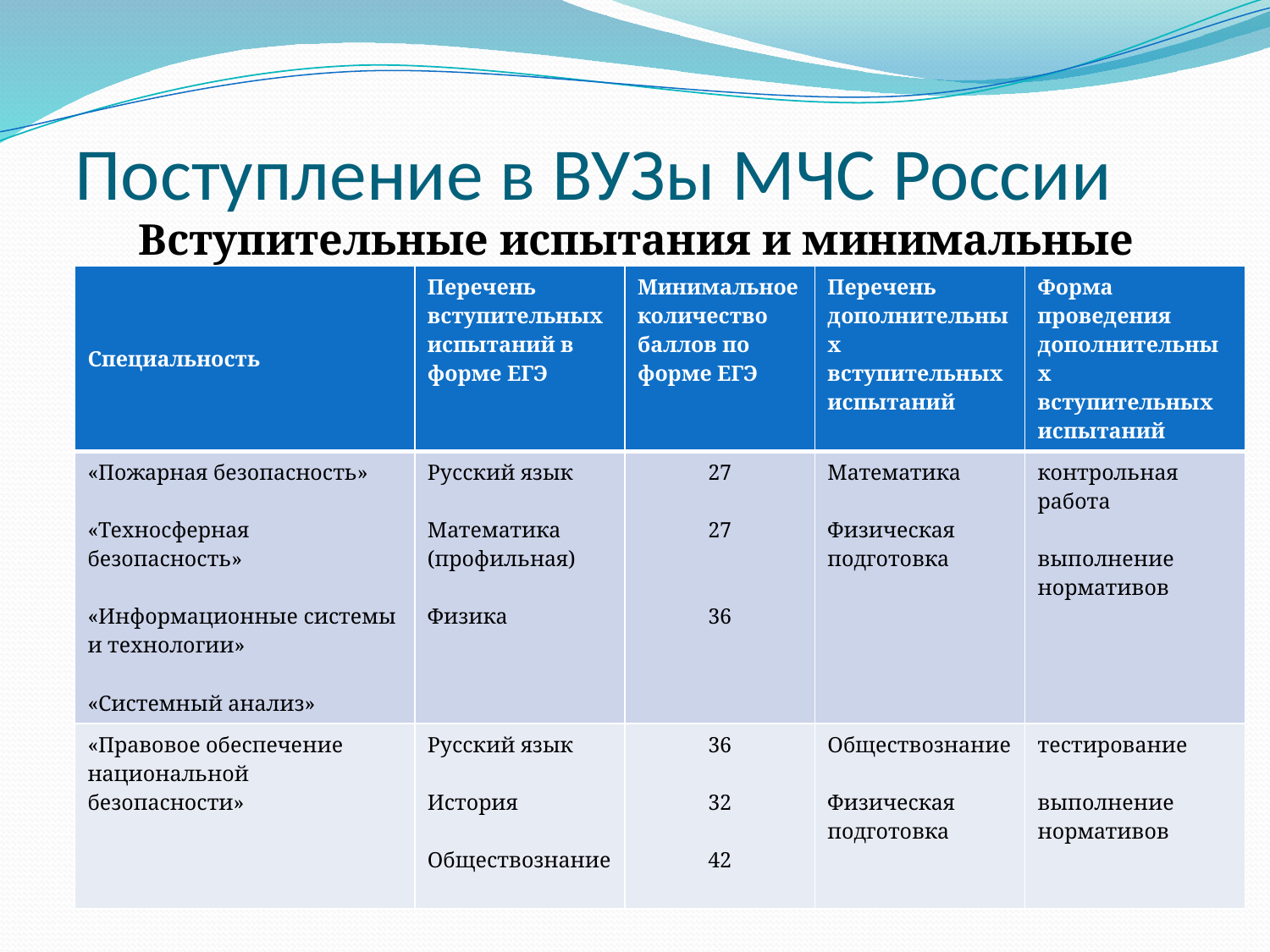

# Поступление в ВУЗы МЧС России
Вступительные испытания и минимальные баллы

| Специальность | Перечень вступительных испытаний в форме ЕГЭ | Минимальное количество баллов по форме ЕГЭ | Перечень дополнительных вступительных испытаний | Форма проведения дополнительных вступительных испытаний |
| --- | --- | --- | --- | --- |
| «Пожарная безопасность»   «Техносферная безопасность»   «Информационные системы и технологии»   «Системный анализ» | Русский язык Математика (профильная) Физика | 27 27 36 | Математика   Физическая подготовка | контрольная работа   выполнение нормативов |
| «Правовое обеспечение национальной безопасности» | Русский язык История Обществознание | 36 32 42 | Обществознание   Физическая подготовка | тестирование   выполнение нормативов |